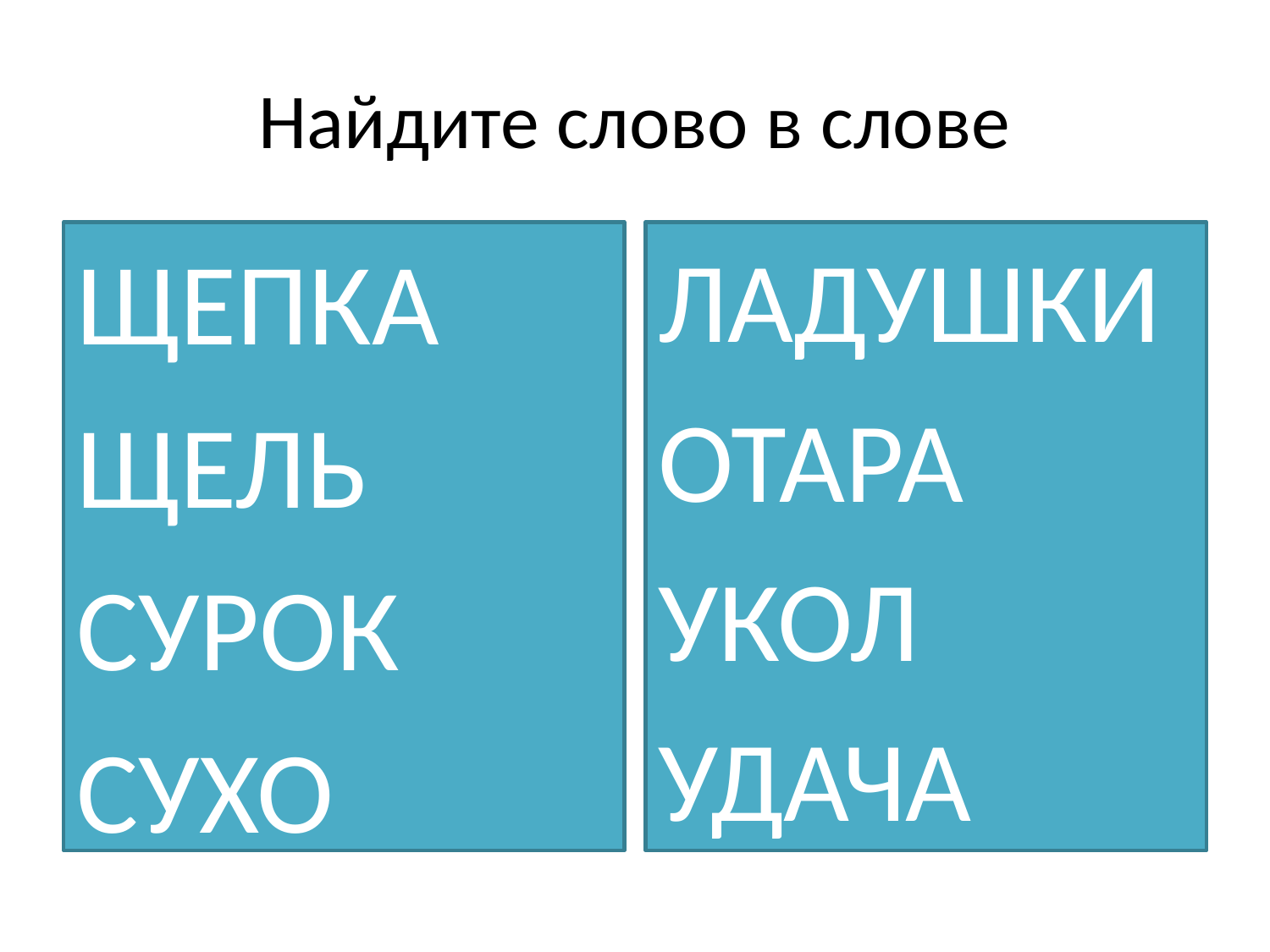

# Найдите слово в слове
ЩЕПКА
ЩЕЛЬ
СУРОК
СУХО
ЛАДУШКИ
ОТАРА
УКОЛ
УДАЧА